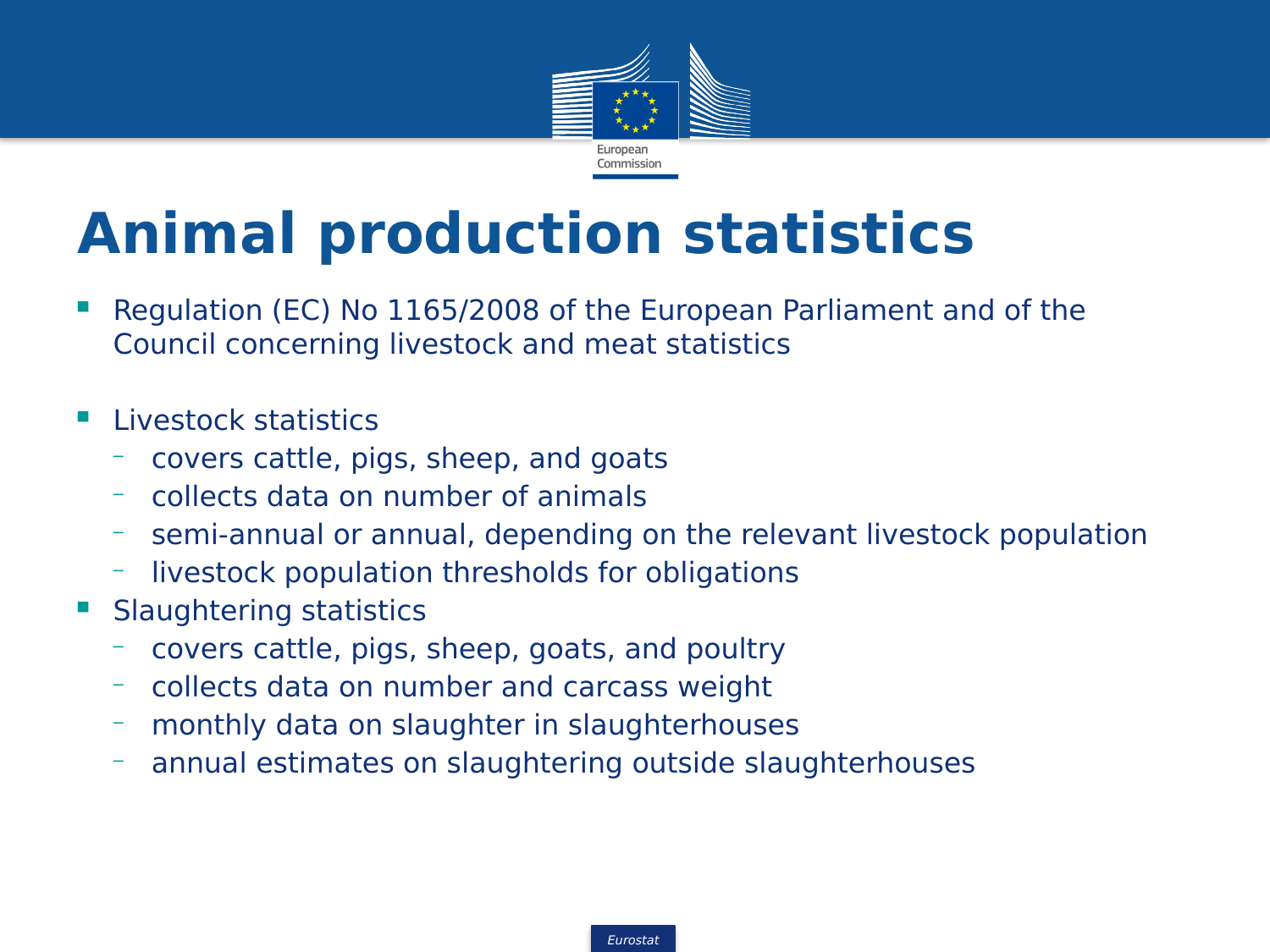

# Animal production statistics
Regulation (EC) No 1165/2008 of the European Parliament and of the Council concerning livestock and meat statistics

Livestock statistics
covers cattle, pigs, sheep, and goats
collects data on number of animals
semi-annual or annual, depending on the relevant livestock population
livestock population thresholds for obligations
Slaughtering statistics
covers cattle, pigs, sheep, goats, and poultry
collects data on number and carcass weight
monthly data on slaughter in slaughterhouses
annual estimates on slaughtering outside slaughterhouses